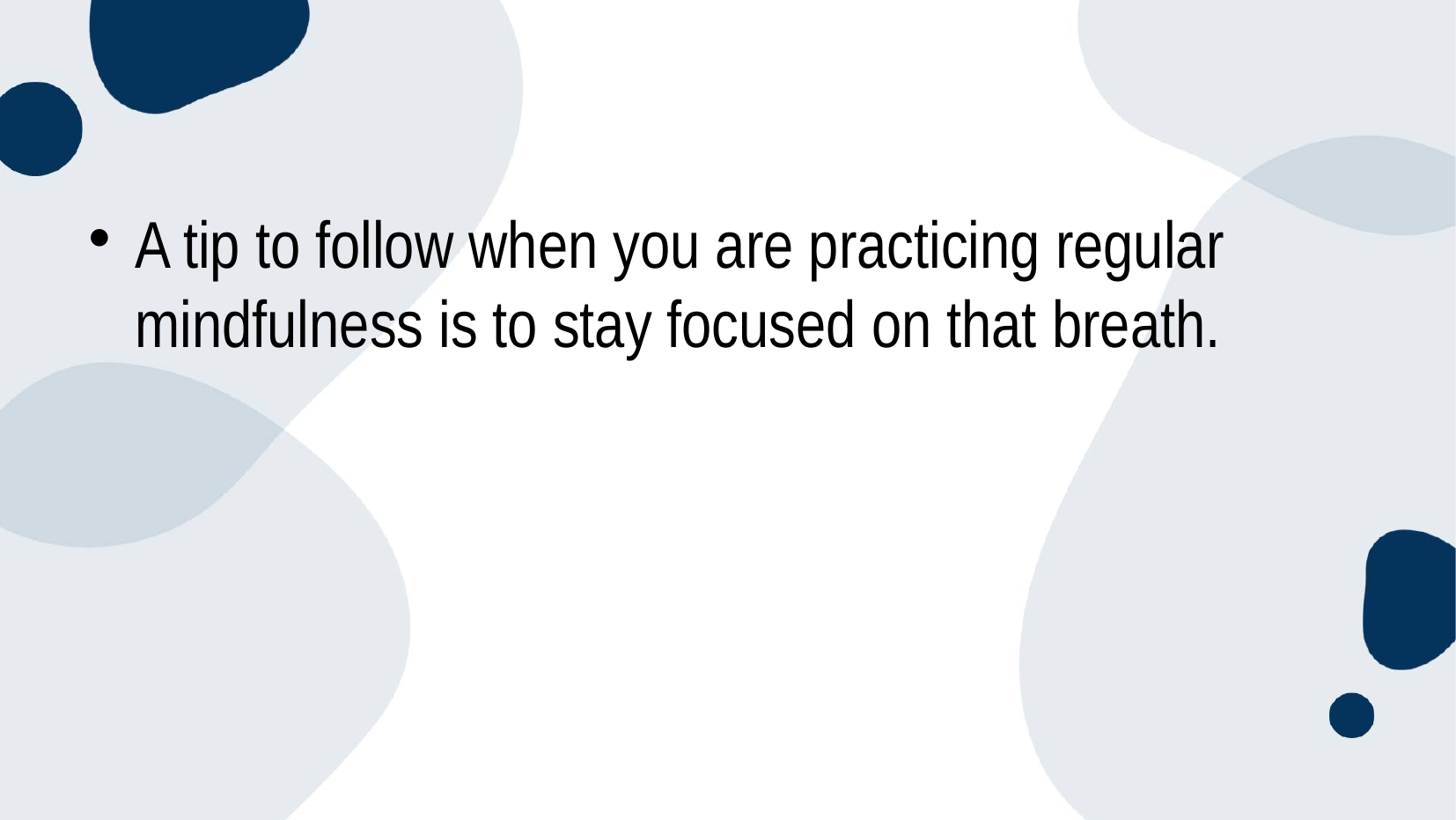

#
A tip to follow when you are practicing regular mindfulness is to stay focused on that breath.